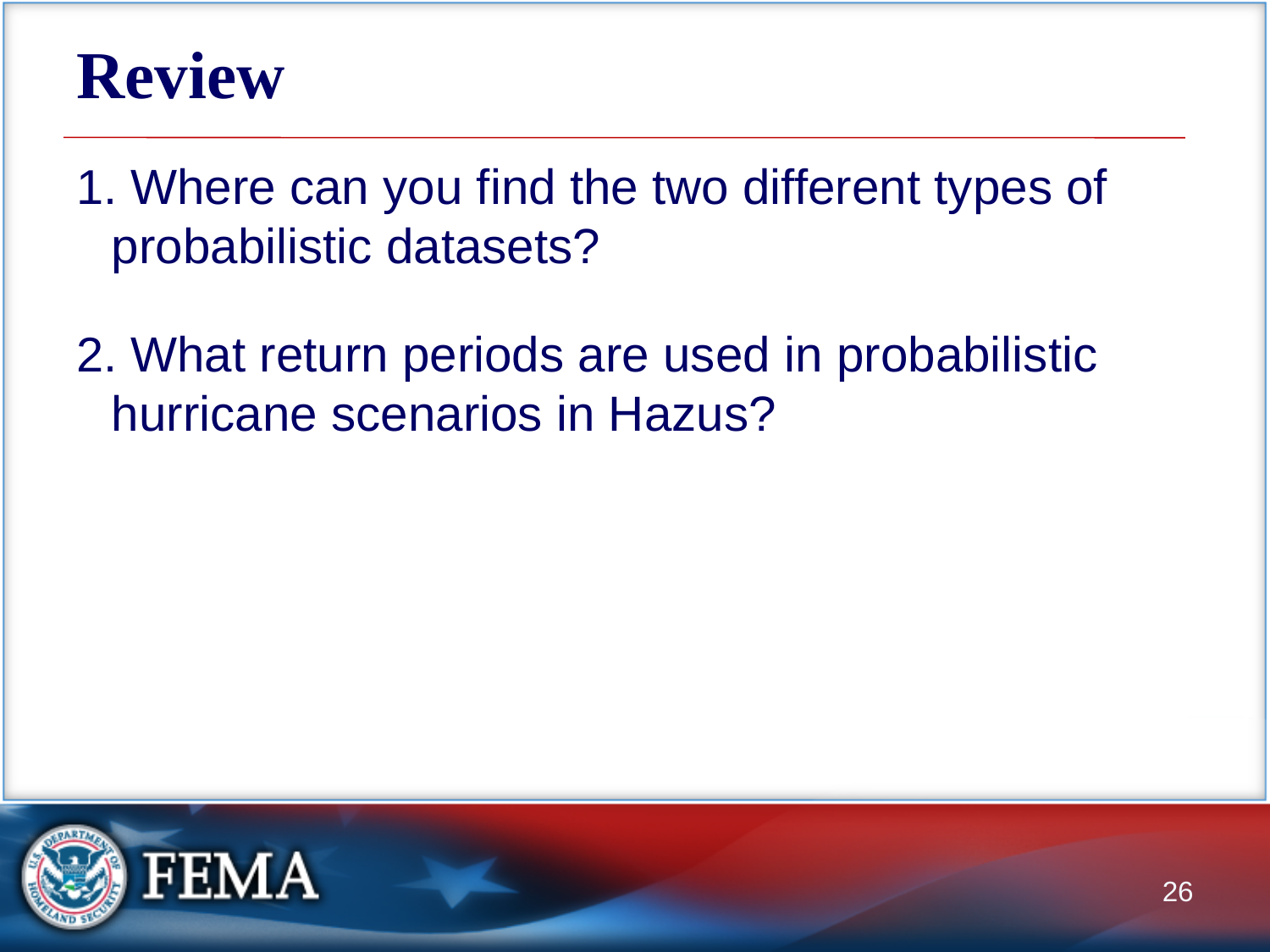

# Review
 Where can you find the two different types of probabilistic datasets?
 What return periods are used in probabilistic hurricane scenarios in Hazus?
26